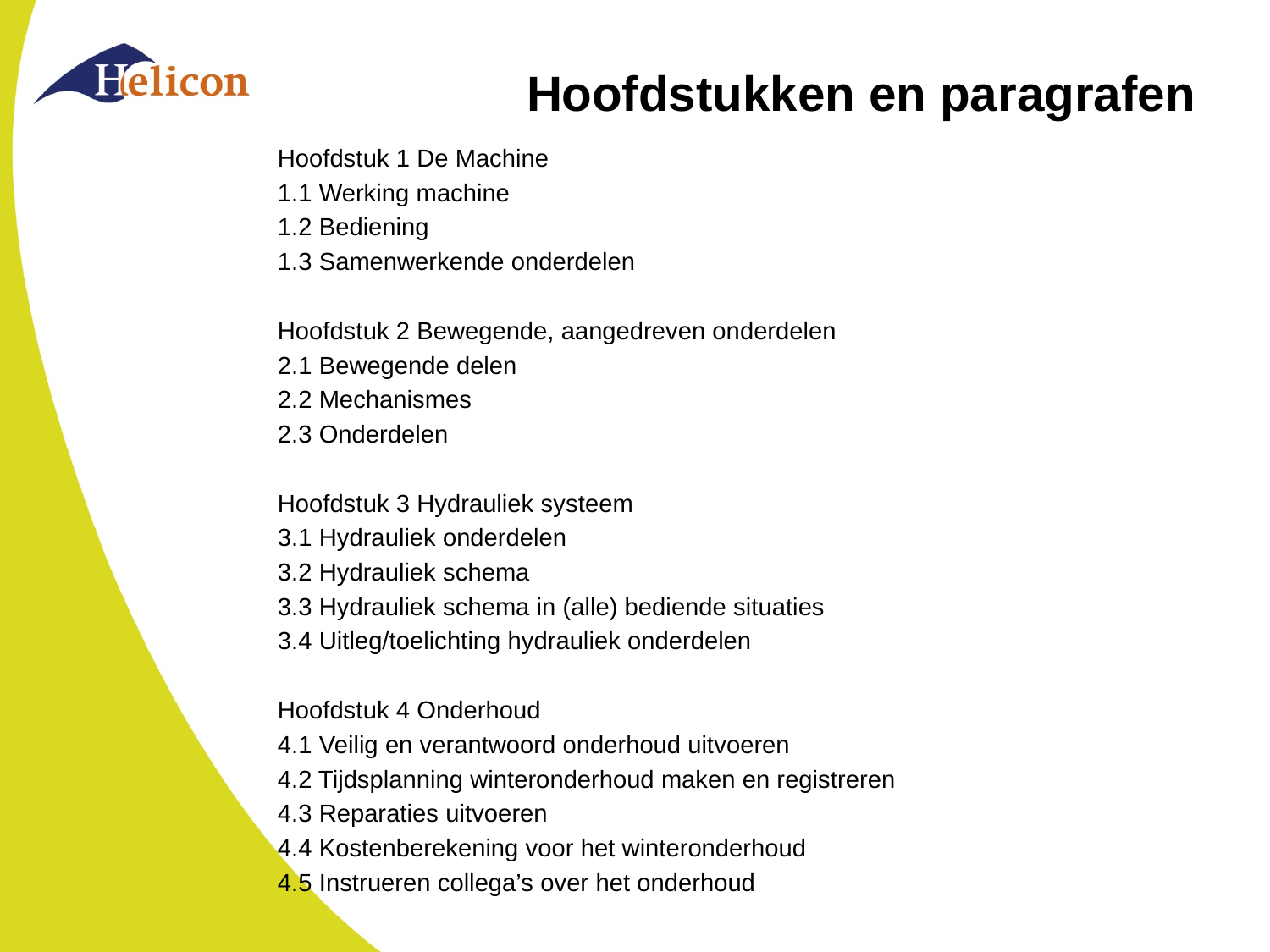

# Hoofdstukken en paragrafen
Hoofdstuk 1 De Machine
1.1 Werking machine
1.2 Bediening
1.3 Samenwerkende onderdelen

Hoofdstuk 2 Bewegende, aangedreven onderdelen
2.1 Bewegende delen
2.2 Mechanismes
2.3 Onderdelen

Hoofdstuk 3 Hydrauliek systeem
3.1 Hydrauliek onderdelen
3.2 Hydrauliek schema
3.3 Hydrauliek schema in (alle) bediende situaties
3.4 Uitleg/toelichting hydrauliek onderdelen

Hoofdstuk 4 Onderhoud
4.1 Veilig en verantwoord onderhoud uitvoeren
4.2 Tijdsplanning winteronderhoud maken en registreren
4.3 Reparaties uitvoeren
4.4 Kostenberekening voor het winteronderhoud
4.5 Instrueren collega’s over het onderhoud